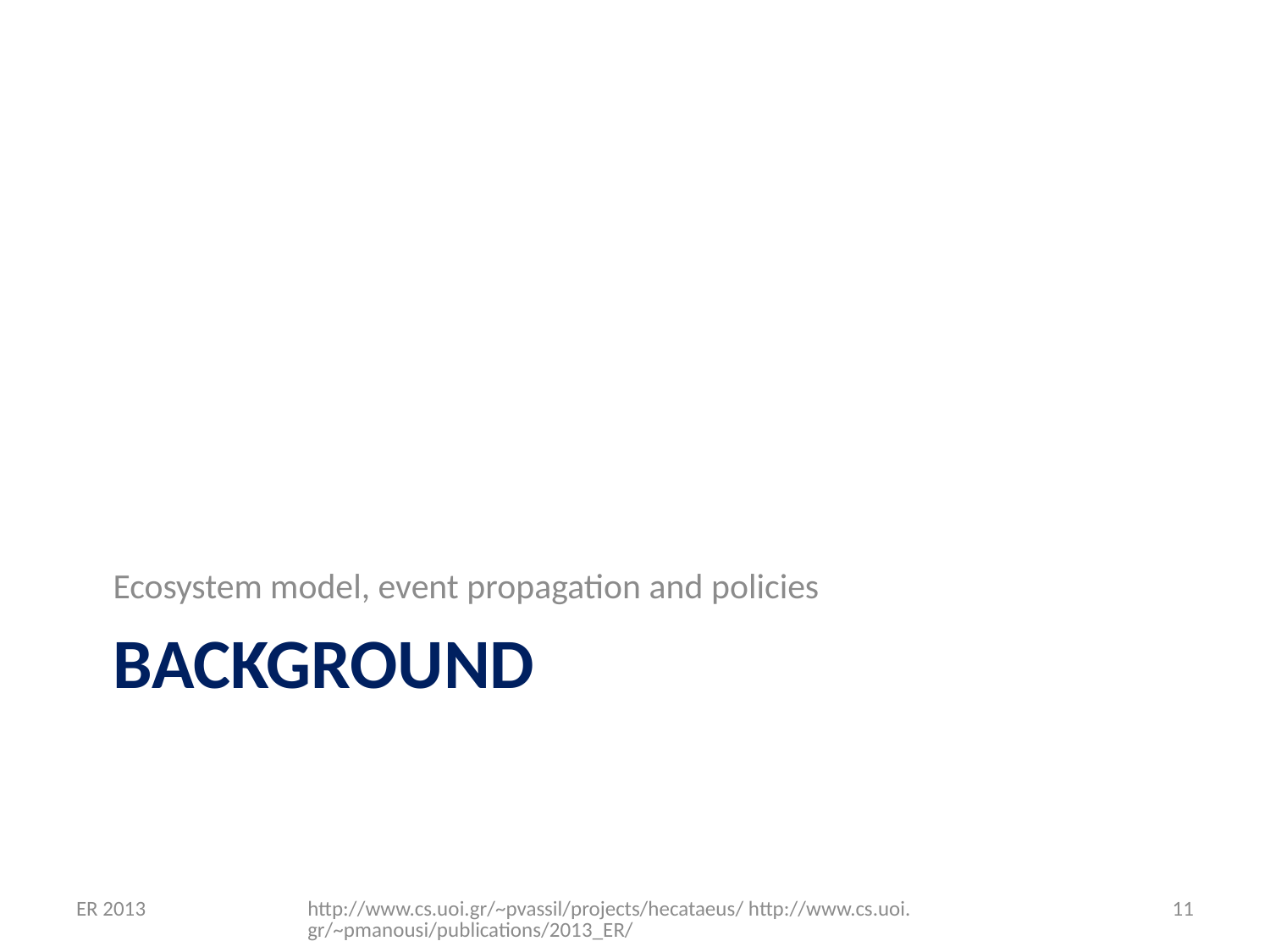

Ecosystem model, event propagation and policies
# Background
ER 2013
http://www.cs.uoi.gr/~pvassil/projects/hecataeus/ http://www.cs.uoi.gr/~pmanousi/publications/2013_ER/
11